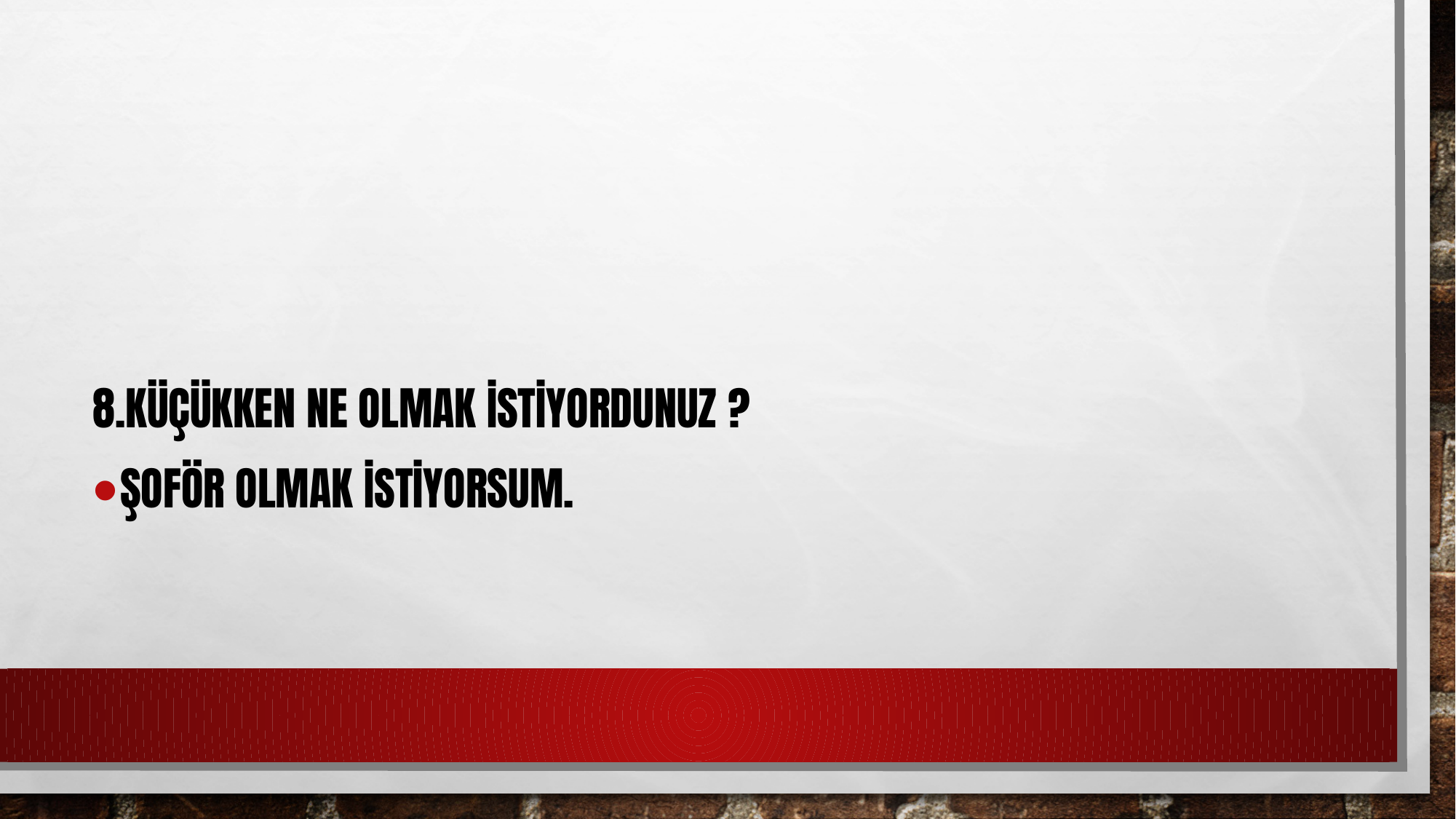

8.KÜÇÜKKEN NE OLMAK İSTİYORDUNUZ ?
ŞOFÖR OLMAK İSTİYORSUM.